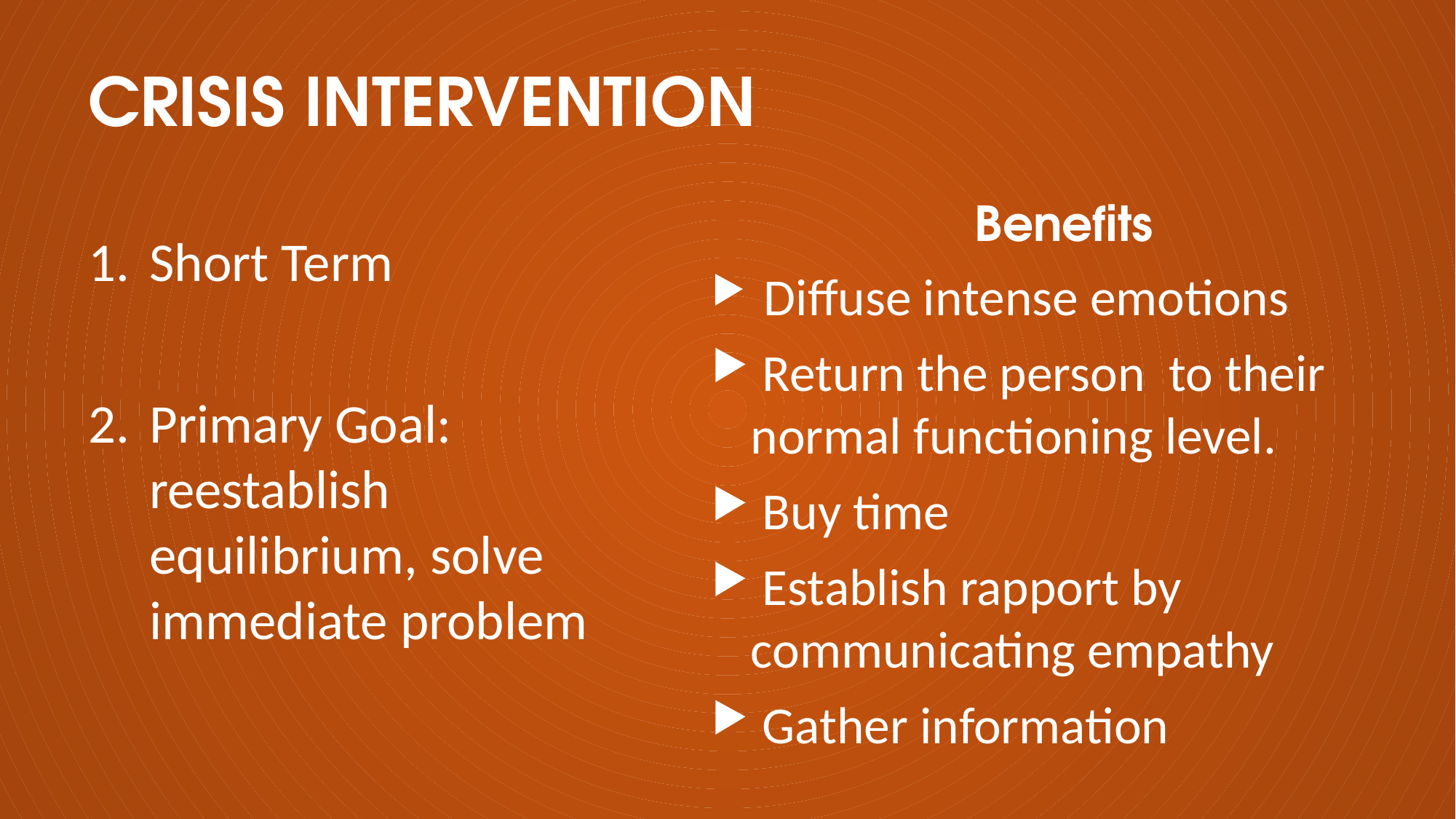

# CRISIS INTERVENTION
Benefits
 Diffuse intense emotions
 Return the person  to their normal functioning level.
 Buy time
 Establish rapport by communicating empathy
 Gather information

Short Term

Primary Goal: reestablish equilibrium, solve immediate problem